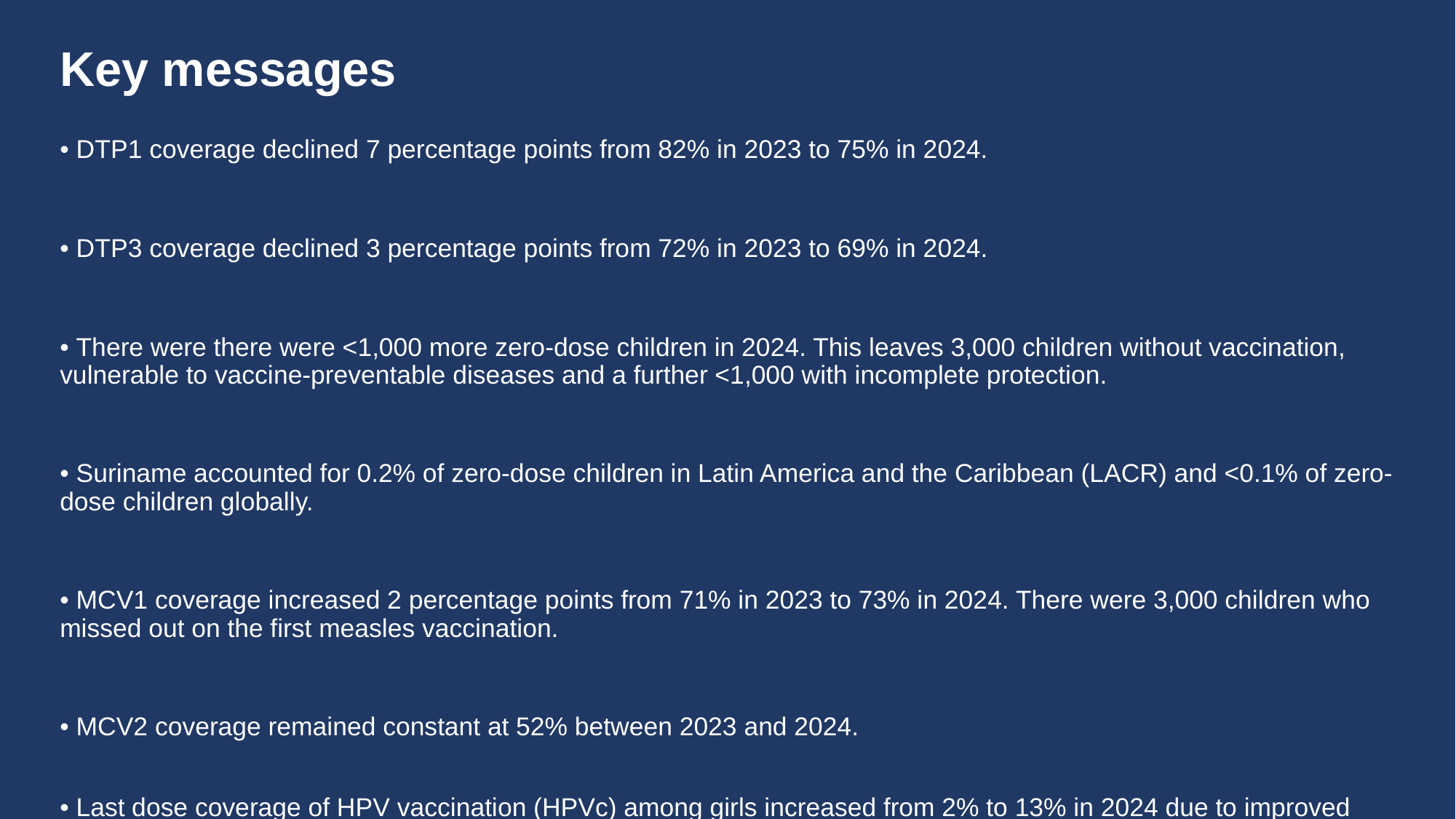

# Key messages
• DTP1 coverage declined 7 percentage points from 82% in 2023 to 75% in 2024.

• DTP3 coverage declined 3 percentage points from 72% in 2023 to 69% in 2024.

• There were there were <1,000 more zero-dose children in 2024. This leaves 3,000 children without vaccination, vulnerable to vaccine-preventable diseases and a further <1,000 with incomplete protection.

• Suriname accounted for 0.2% of zero-dose children in Latin America and the Caribbean (LACR) and <0.1% of zero-dose children globally.

• MCV1 coverage increased 2 percentage points from 71% in 2023 to 73% in 2024. There were 3,000 children who missed out on the first measles vaccination.

• MCV2 coverage remained constant at 52% between 2023 and 2024.

• Last dose coverage of HPV vaccination (HPVc) among girls increased from 2% to 13% in 2024 due to improved programme performance.